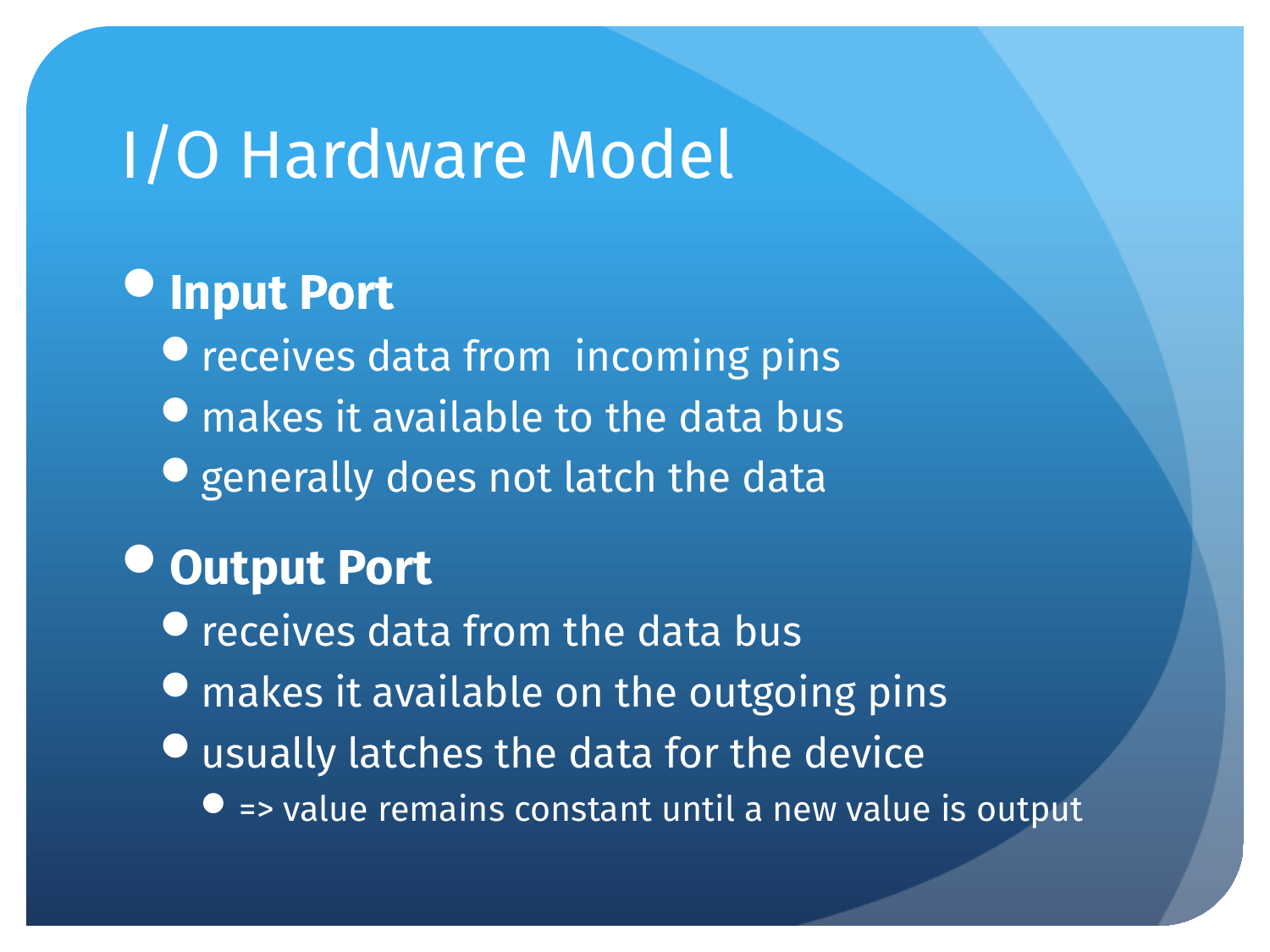

# I/O Hardware Model
Input Port
receives data from  incoming pins
makes it available to the data bus
generally does not latch the data
Output Port
receives data from the data bus
makes it available on the outgoing pins
usually latches the data for the device
=> value remains constant until a new value is output